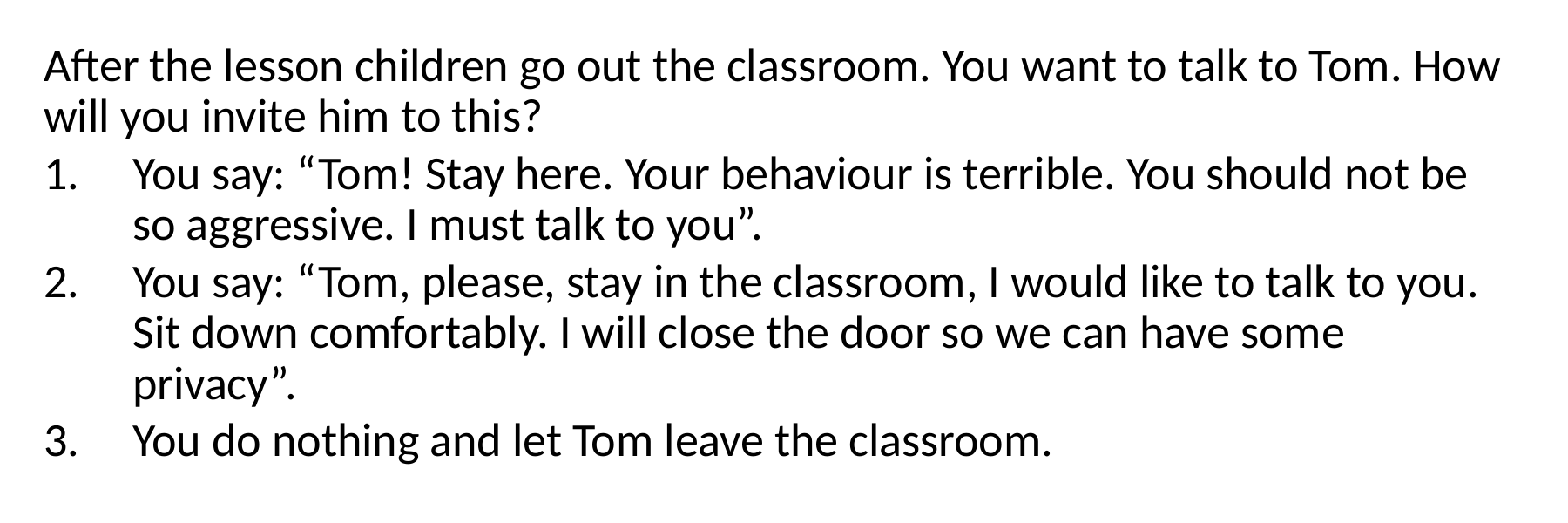

After the lesson children go out the classroom. You want to talk to Tom. How will you invite him to this?
You say: “Tom! Stay here. Your behaviour is terrible. You should not be so aggressive. I must talk to you”.
You say: “Tom, please, stay in the classroom, I would like to talk to you. Sit down comfortably. I will close the door so we can have some privacy”.
You do nothing and let Tom leave the classroom.